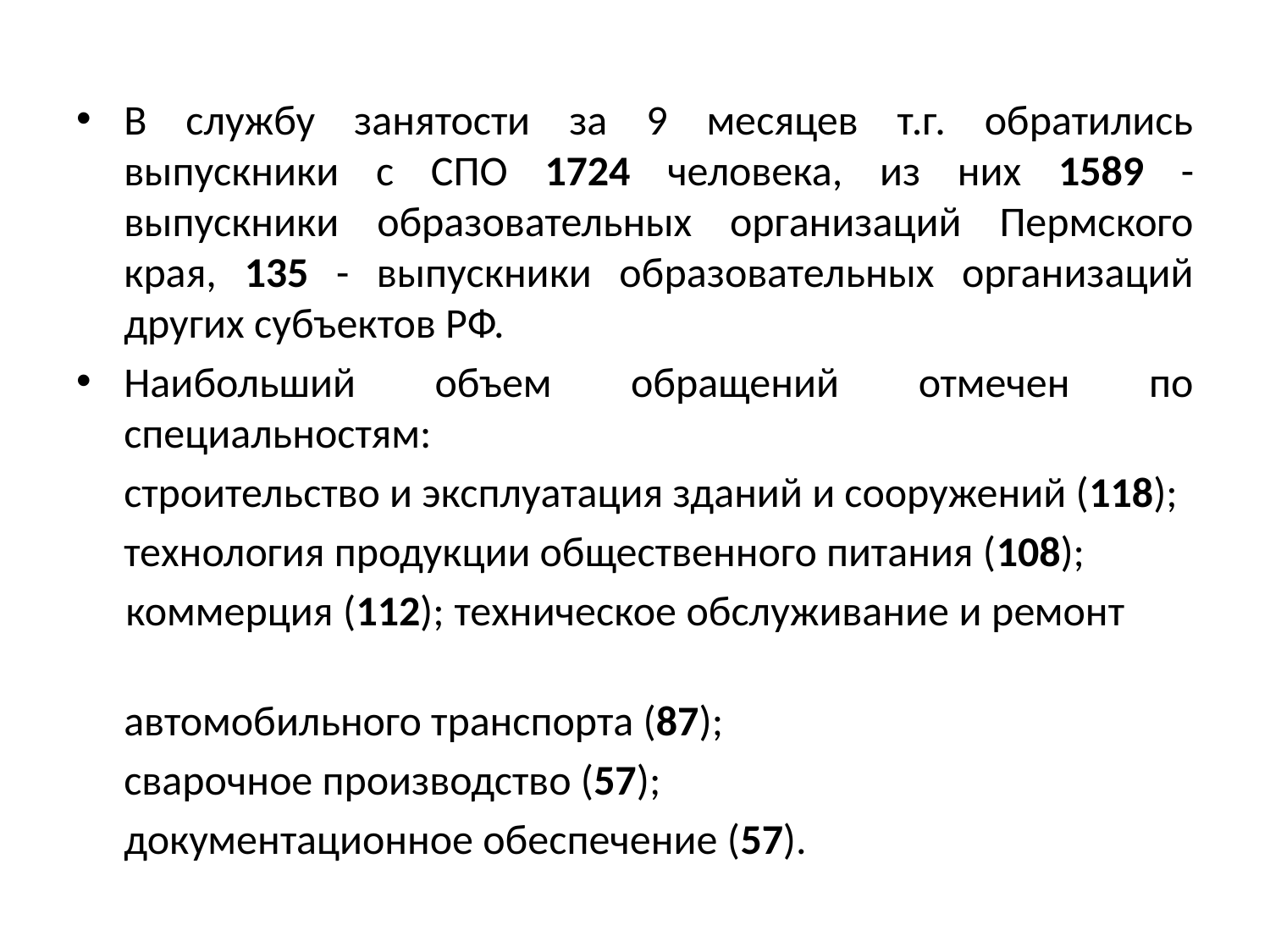

#
В службу занятости за 9 месяцев т.г. обратились выпускники с СПО 1724 человека, из них 1589 - выпускники образовательных организаций Пермского края, 135 - выпускники образовательных организаций других субъектов РФ.
Наибольший объем обращений отмечен по специальностям:
     строительство и эксплуатация зданий и сооружений (118);
     технология продукции общественного питания (108);
     коммерция (112); техническое обслуживание и ремонт
     автомобильного транспорта (87);
     сварочное производство (57);
     документационное обеспечение (57).